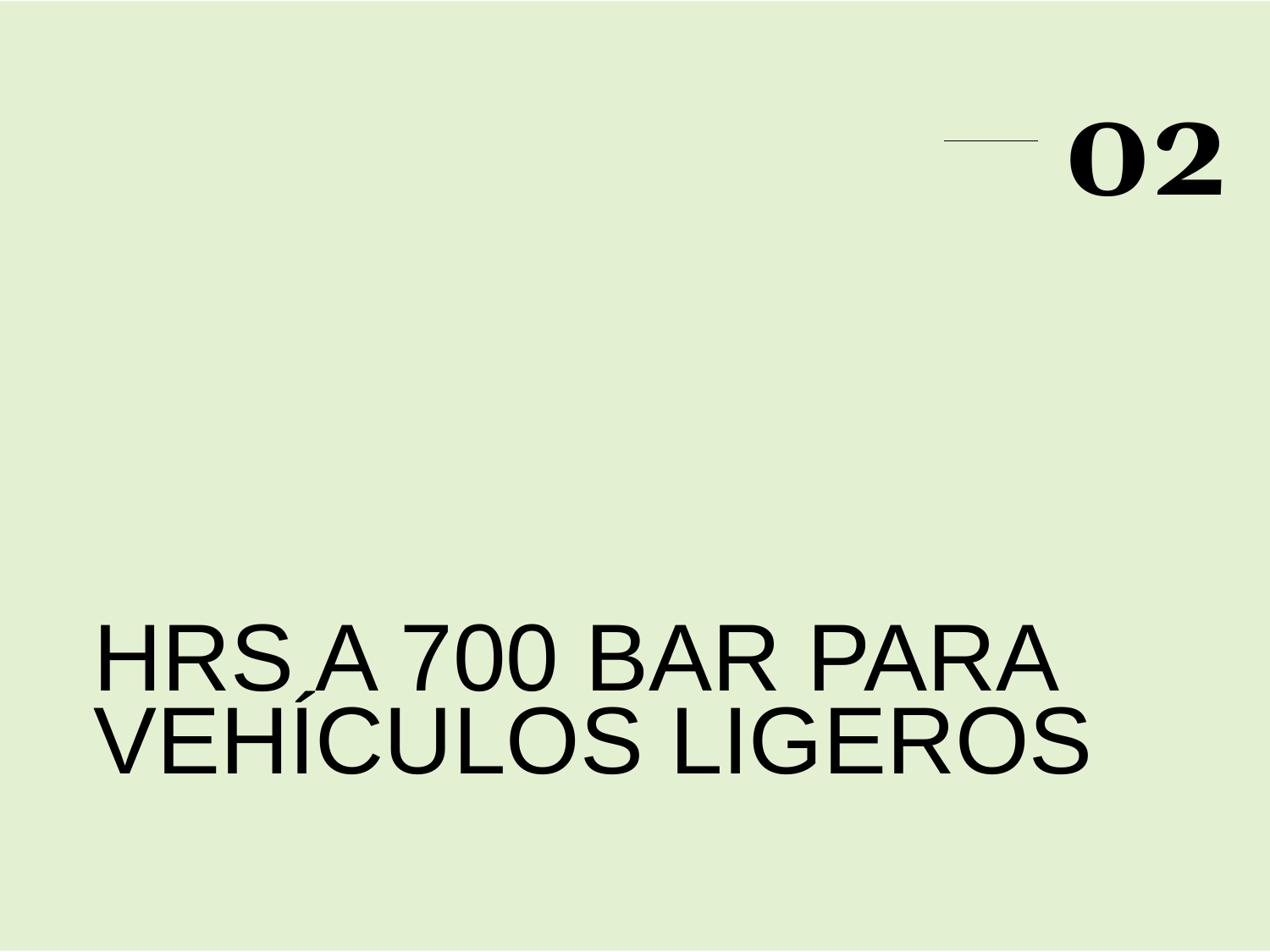

02
HRS A 700 BAR PARA VEHÍCULOS LIGEROS